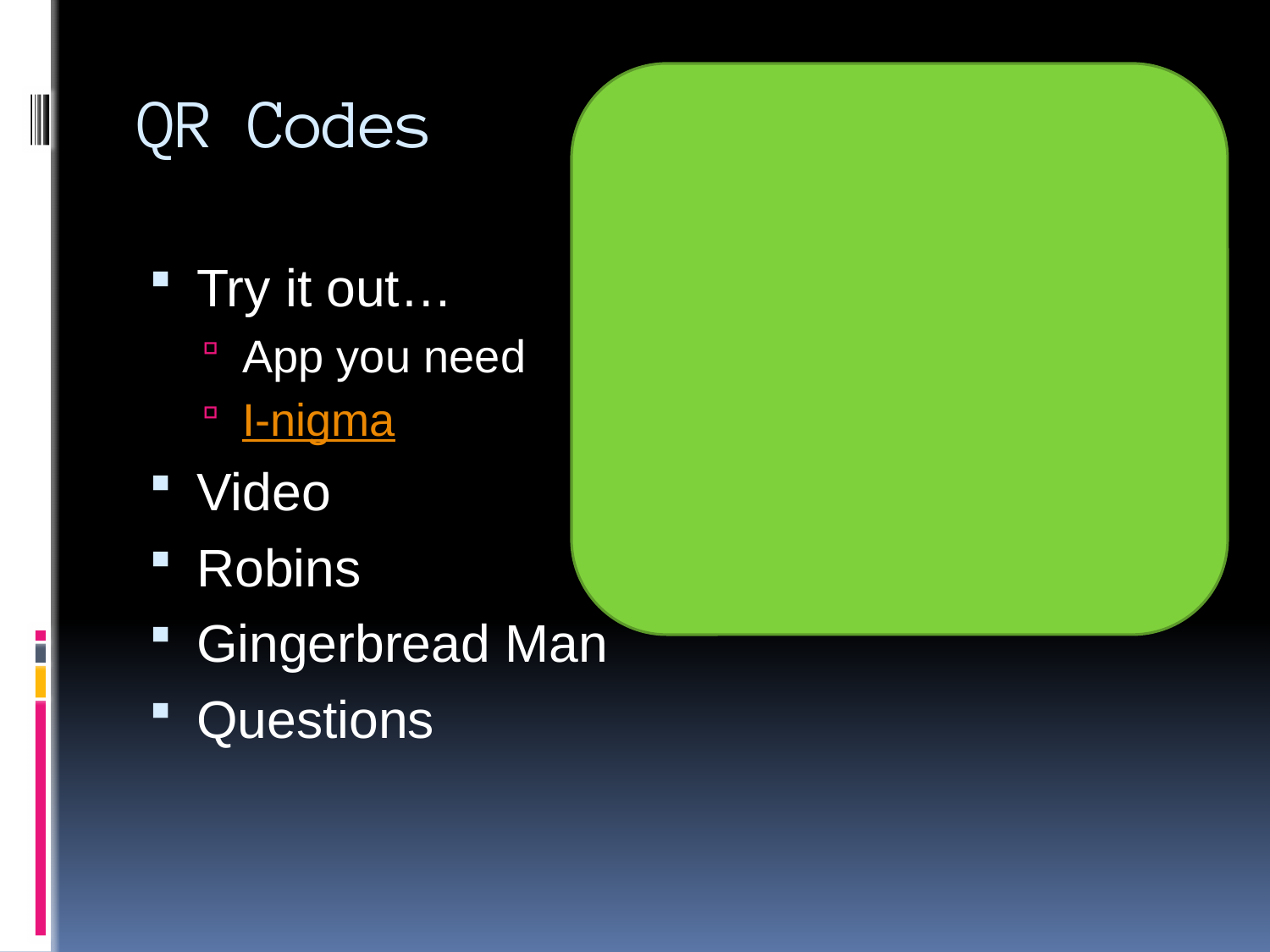

# QR Codes
Try it out…
App you need
I-nigma
Video
Robins
Gingerbread Man
Questions